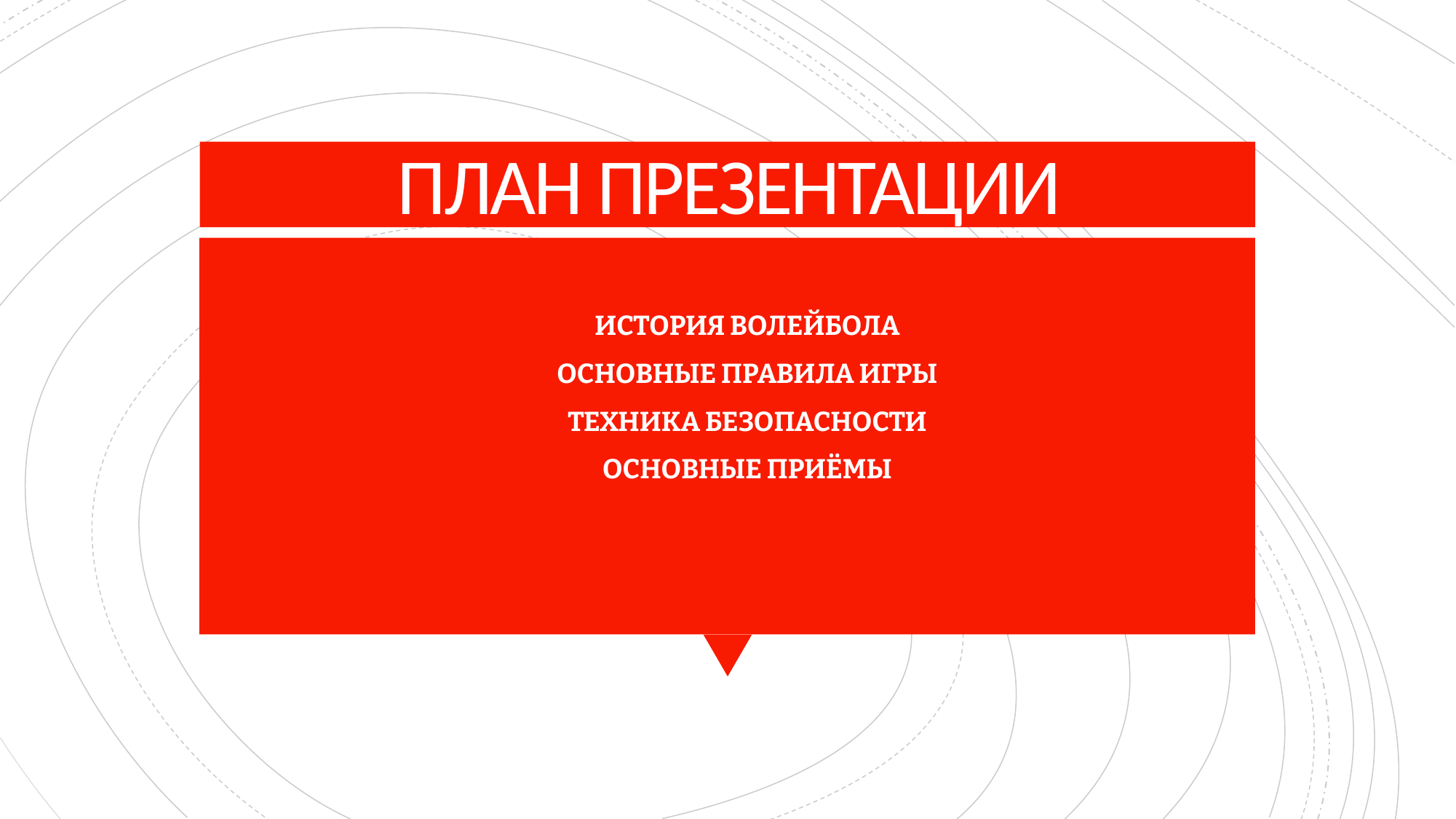

# ПЛАН ПРЕЗЕНТАЦИИ
ИСТОРИЯ ВОЛЕЙБОЛА
ОСНОВНЫЕ ПРАВИЛА ИГРЫ
ТЕХНИКА БЕЗОПАСНОСТИ
ОСНОВНЫЕ ПРИЁМЫ